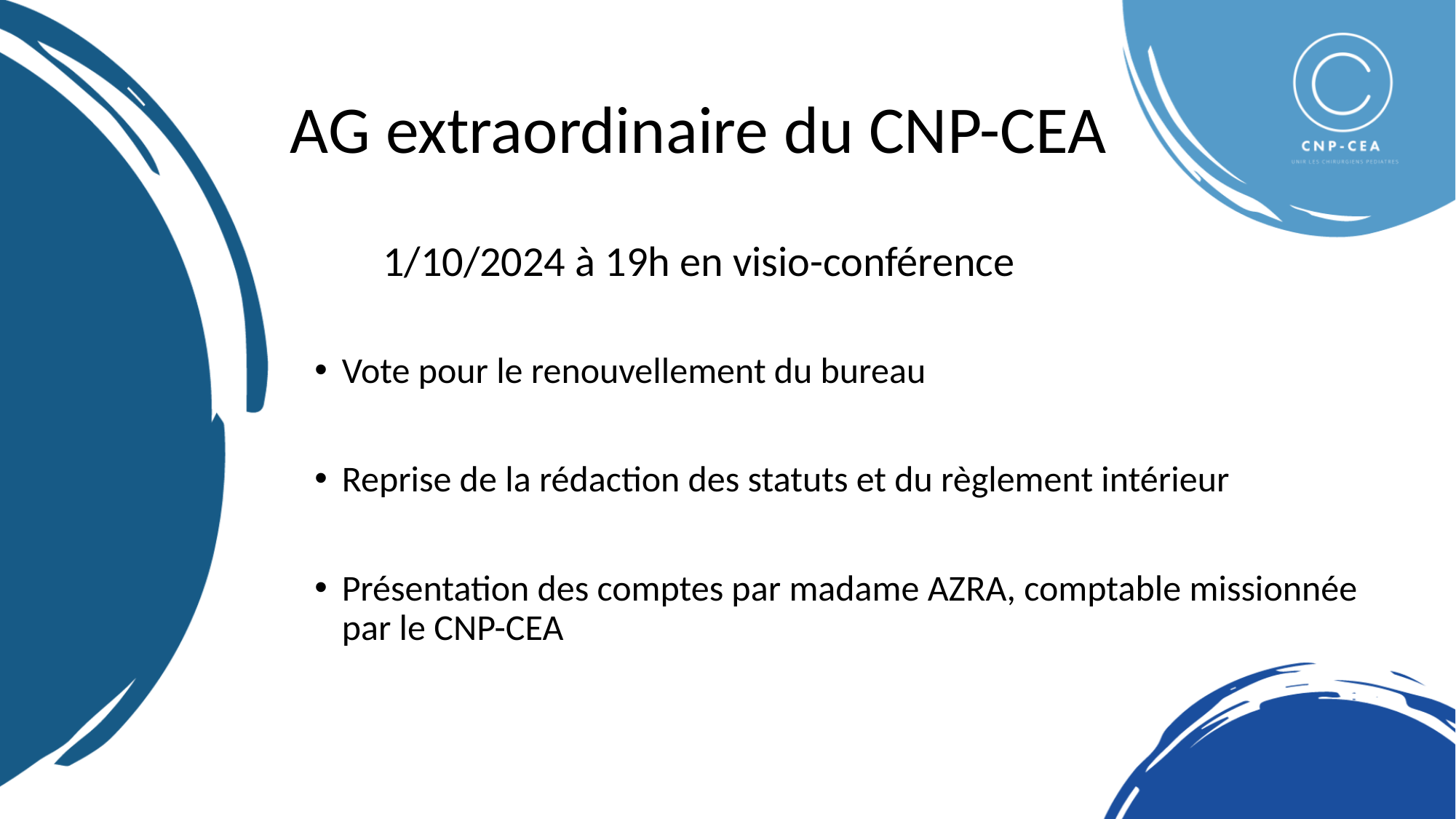

# AG extraordinaire du CNP-CEA 1/10/2024 à 19h en visio-conférence
Vote pour le renouvellement du bureau

Reprise de la rédaction des statuts et du règlement intérieur

Présentation des comptes par madame AZRA, comptable missionnée par le CNP-CEA